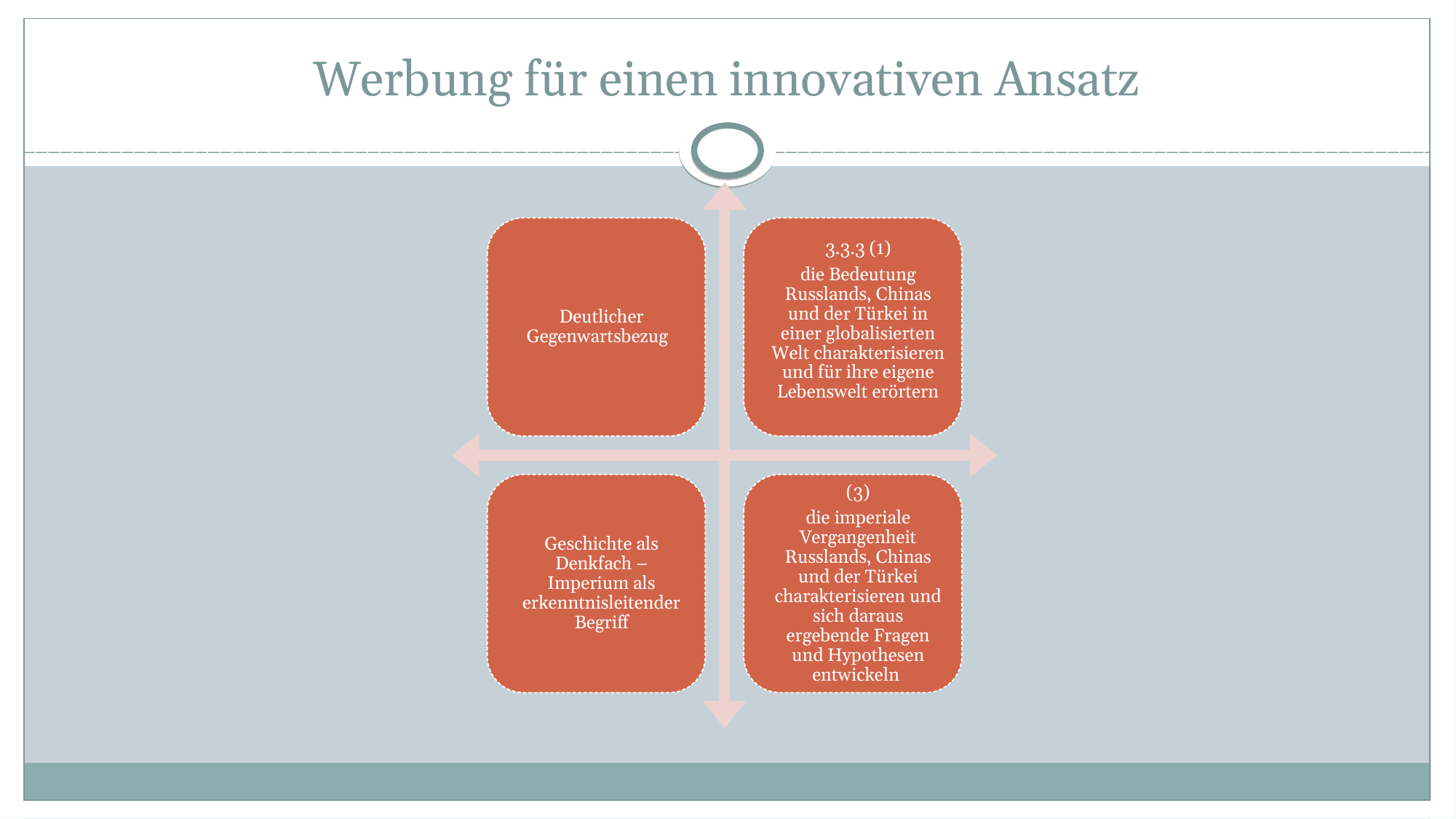

Werbung für einen innovativen Ansatz

Deutlicher Gegenwartsbezug

3.3.3 (1)
die Bedeutung Russlands, Chinas und der Türkei in einer globalisierten Welt charakterisieren und für ihre eigene Lebenswelt erörtern

Geschichte als Denkfach – Imperium als erkenntnisleitender Begriff
(3)
die imperiale Vergangenheit Russlands, Chinas und der Türkei charakterisieren und sich daraus ergebende Fragen und Hypothesen entwickeln